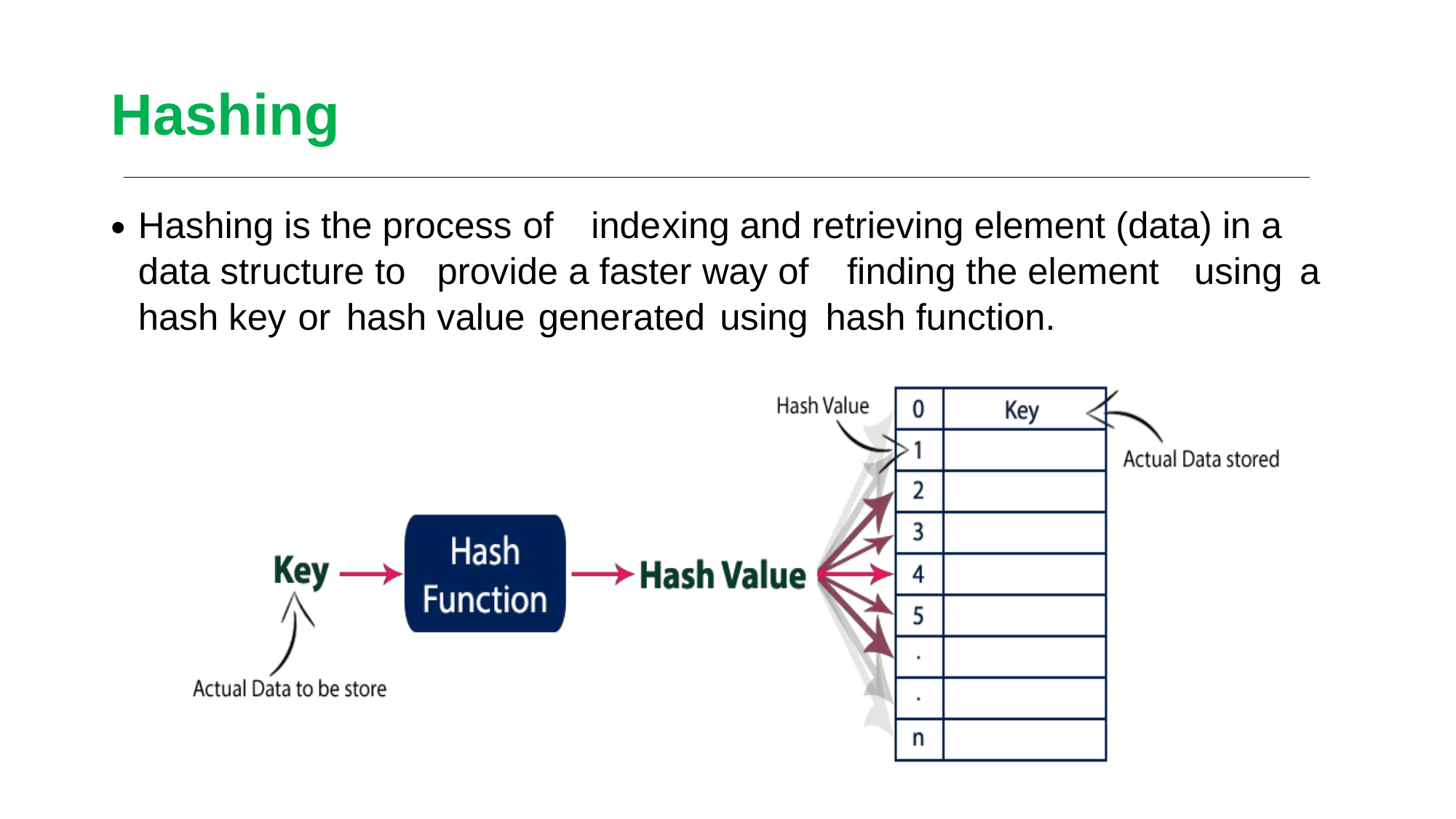

Hashing

•
Hashing is the process of
indexing and retrieving element (data) in a
data structure to
provide a faster way of
finding the element
using
a
hash
key
or
hash
value
generated
using
hash
function.